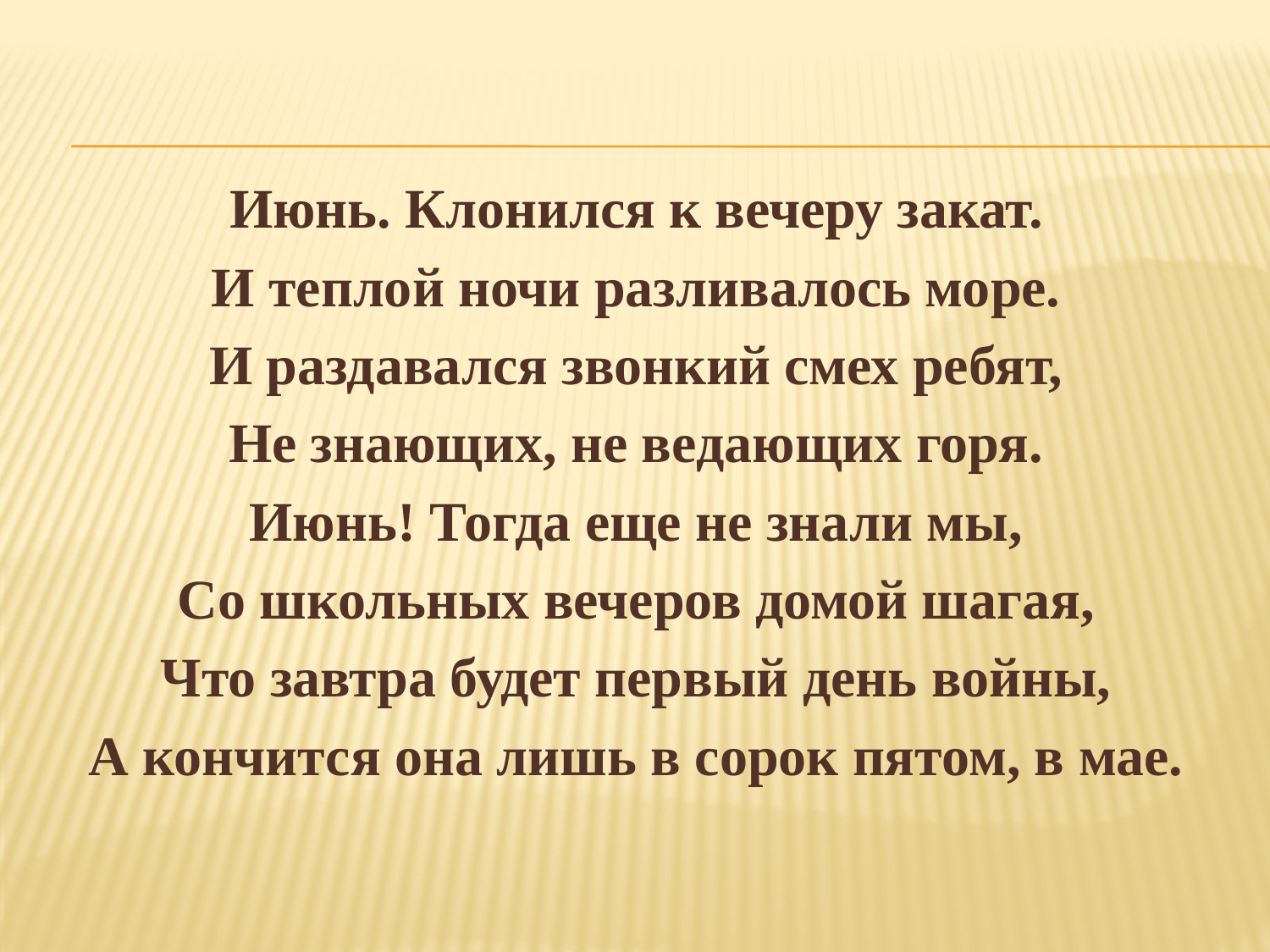

Июнь. Клонился к вечеру закат.
И теплой ночи разливалось море.
И раздавался звонкий смех ребят,
Не знающих, не ведающих горя.
Июнь! Тогда еще не знали мы,
Со школьных вечеров домой шагая,
Что завтра будет первый день войны,
А кончится она лишь в сорок пятом, в мае.